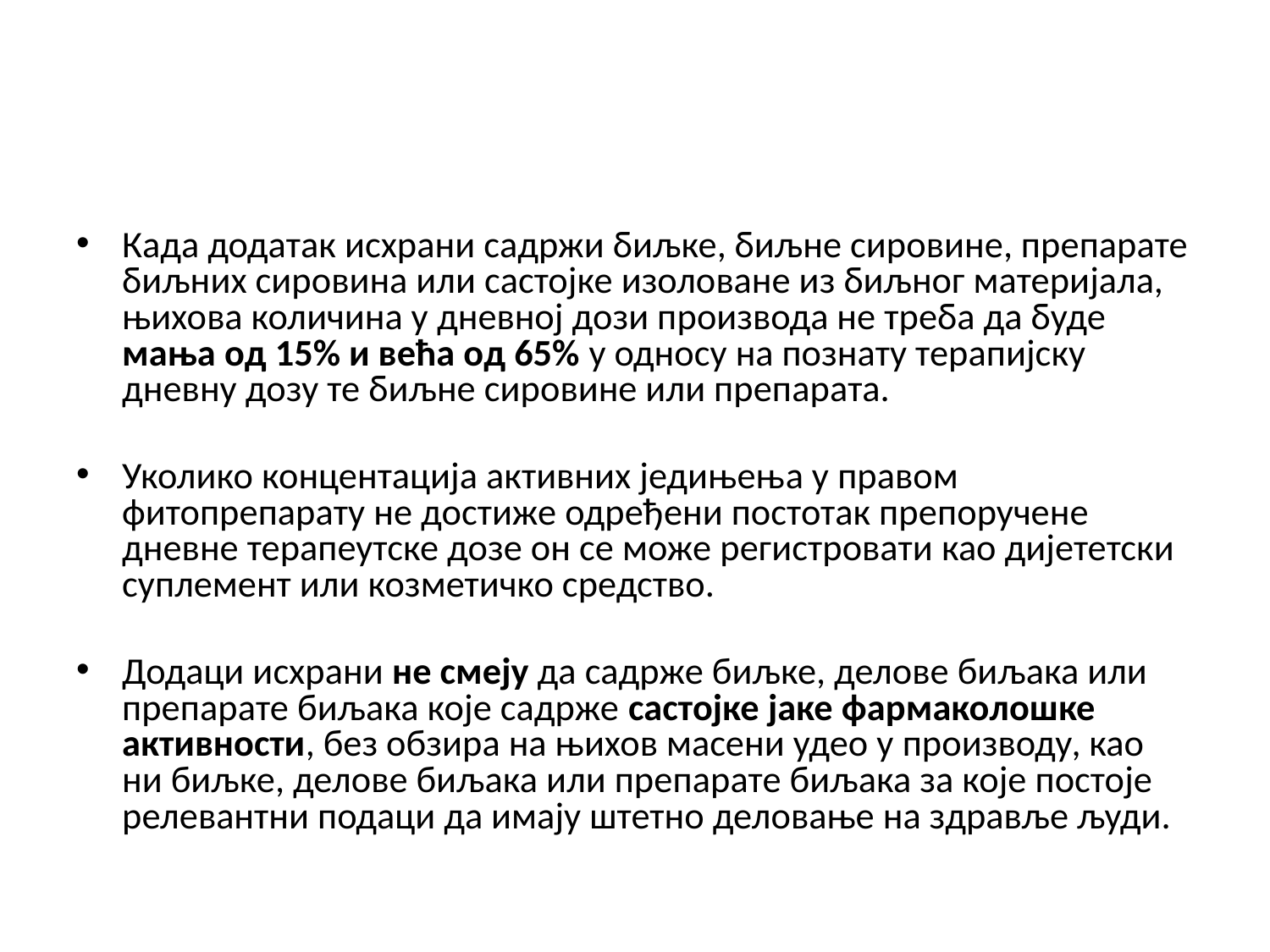

Када додатак исхрани садржи биљке, биљне сировине, препарате биљних сировина или састојке изоловане из биљног материјала, њихова количина у дневној дози производа не треба да буде мања од 15% и већа од 65% у односу на познату терапијску дневну дозу те биљне сировине или препарата.

Уколико концентација активних једињења у правом фитопрепарату не достиже одређени постотак препоручене дневне терапеутске дозе он се може регистровати као дијететски суплемент или козметичко средство.

Додаци исхрани не смеју да садрже биљке, делове биљака или препарате биљака које садрже састојке јаке фармаколошке активности, без обзира на њихов масени удео у производу, као ни биљке, делове биљака или препарате биљака за које постоје релевантни подаци да имају штетно деловање на здравље људи.